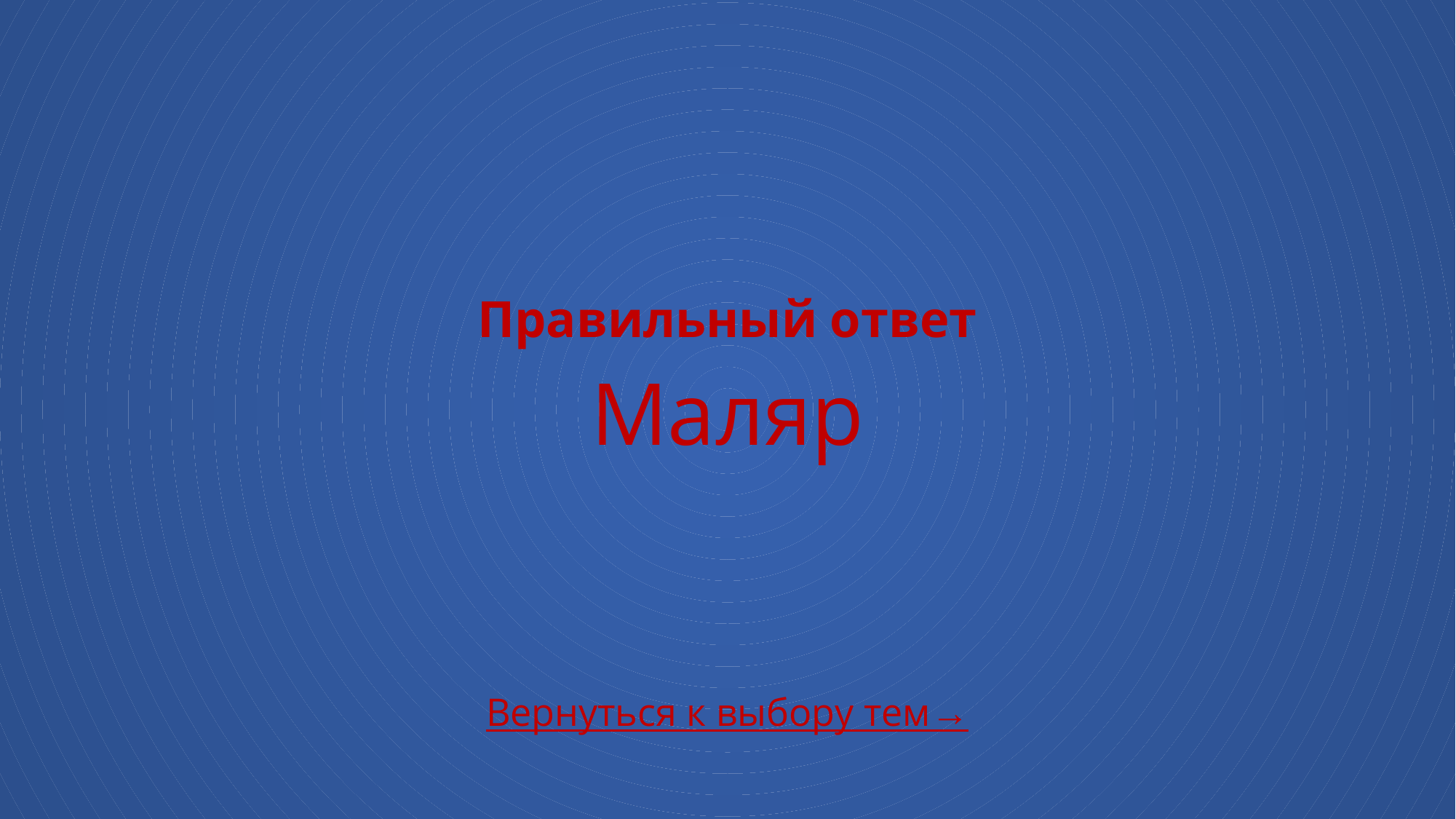

# Правильный ответ Маляр
Вернуться к выбору тем→